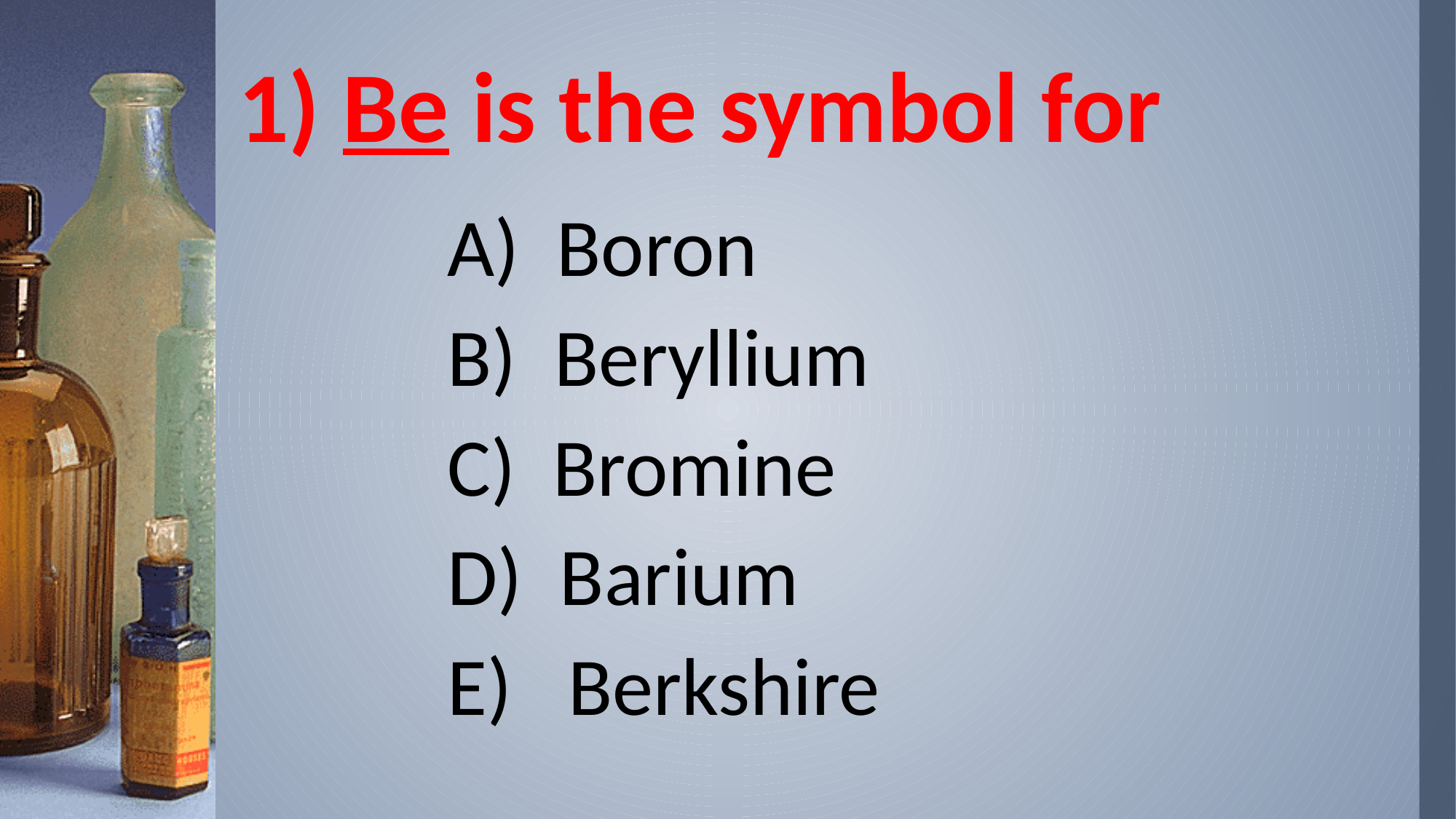

# 1) Be is the symbol for
  Boron
  Beryllium
  Bromine
  Barium
   Berkshire